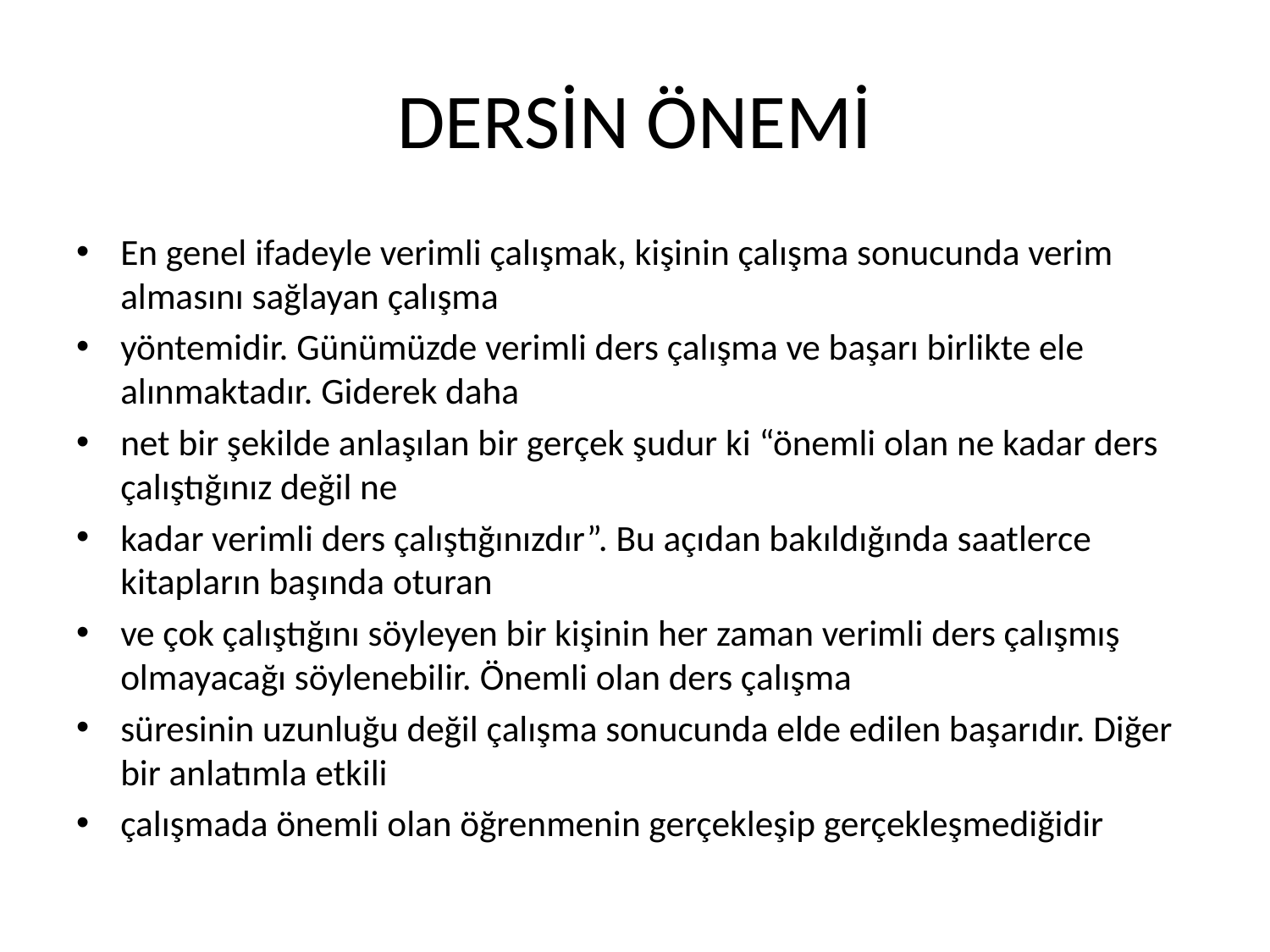

# DERSİN ÖNEMİ
En genel ifadeyle verimli çalışmak, kişinin çalışma sonucunda verim almasını sağlayan çalışma
yöntemidir. Günümüzde verimli ders çalışma ve başarı birlikte ele alınmaktadır. Giderek daha
net bir şekilde anlaşılan bir gerçek şudur ki “önemli olan ne kadar ders çalıştığınız değil ne
kadar verimli ders çalıştığınızdır”. Bu açıdan bakıldığında saatlerce kitapların başında oturan
ve çok çalıştığını söyleyen bir kişinin her zaman verimli ders çalışmış olmayacağı söylenebilir. Önemli olan ders çalışma
süresinin uzunluğu değil çalışma sonucunda elde edilen başarıdır. Diğer bir anlatımla etkili
çalışmada önemli olan öğrenmenin gerçekleşip gerçekleşmediğidir